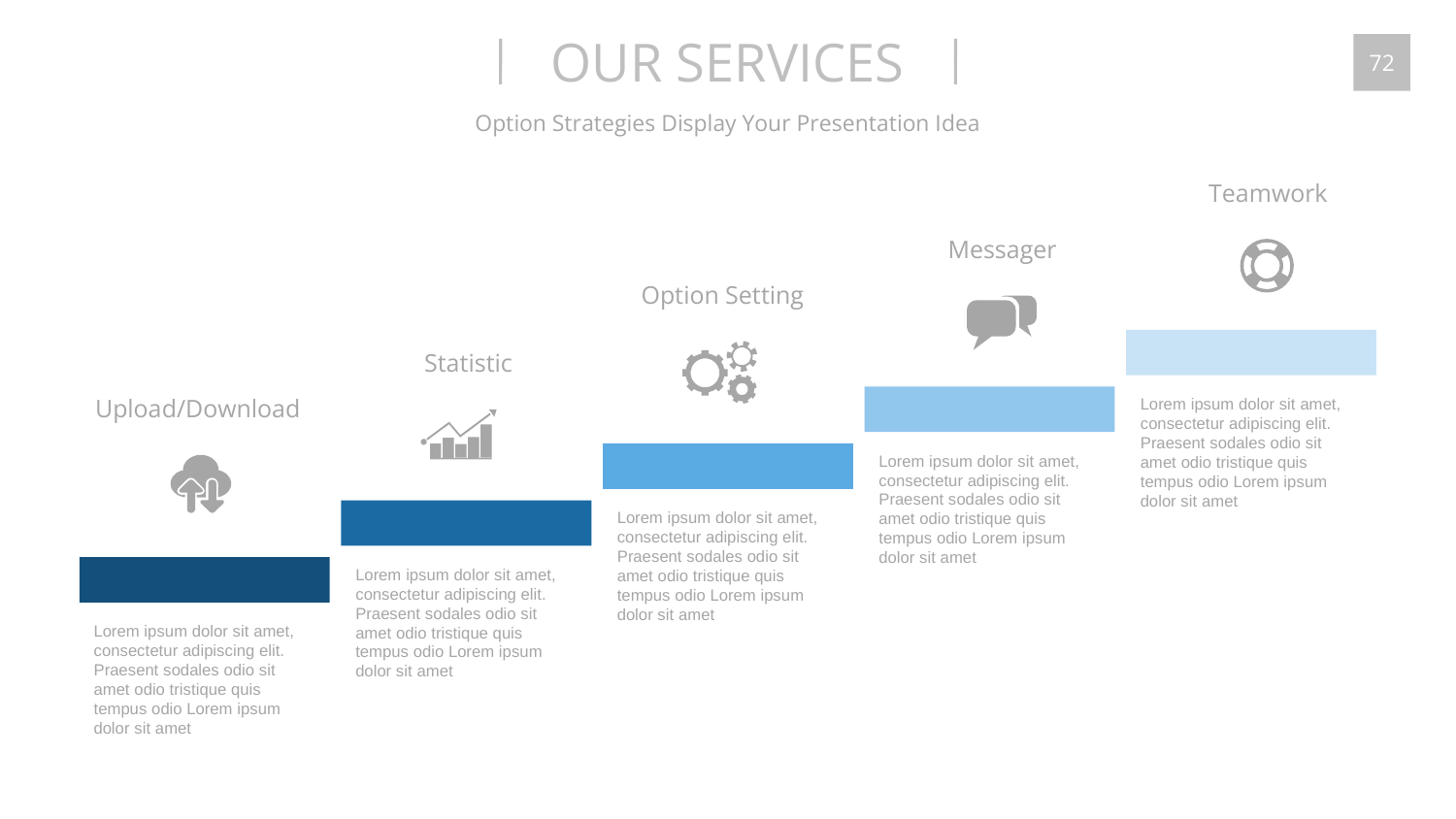

OUR SERVICES
72
Option Strategies Display Your Presentation Idea
Teamwork

Lorem ipsum dolor sit amet, consectetur adipiscing elit. Praesent sodales odio sit amet odio tristique quis tempus odio Lorem ipsum dolor sit amet
Messager

Lorem ipsum dolor sit amet, consectetur adipiscing elit. Praesent sodales odio sit amet odio tristique quis tempus odio Lorem ipsum dolor sit amet
Option Setting

Lorem ipsum dolor sit amet, consectetur adipiscing elit. Praesent sodales odio sit amet odio tristique quis tempus odio Lorem ipsum dolor sit amet
Statistic

Lorem ipsum dolor sit amet, consectetur adipiscing elit. Praesent sodales odio sit amet odio tristique quis tempus odio Lorem ipsum dolor sit amet
Upload/Download

Lorem ipsum dolor sit amet, consectetur adipiscing elit. Praesent sodales odio sit amet odio tristique quis tempus odio Lorem ipsum dolor sit amet